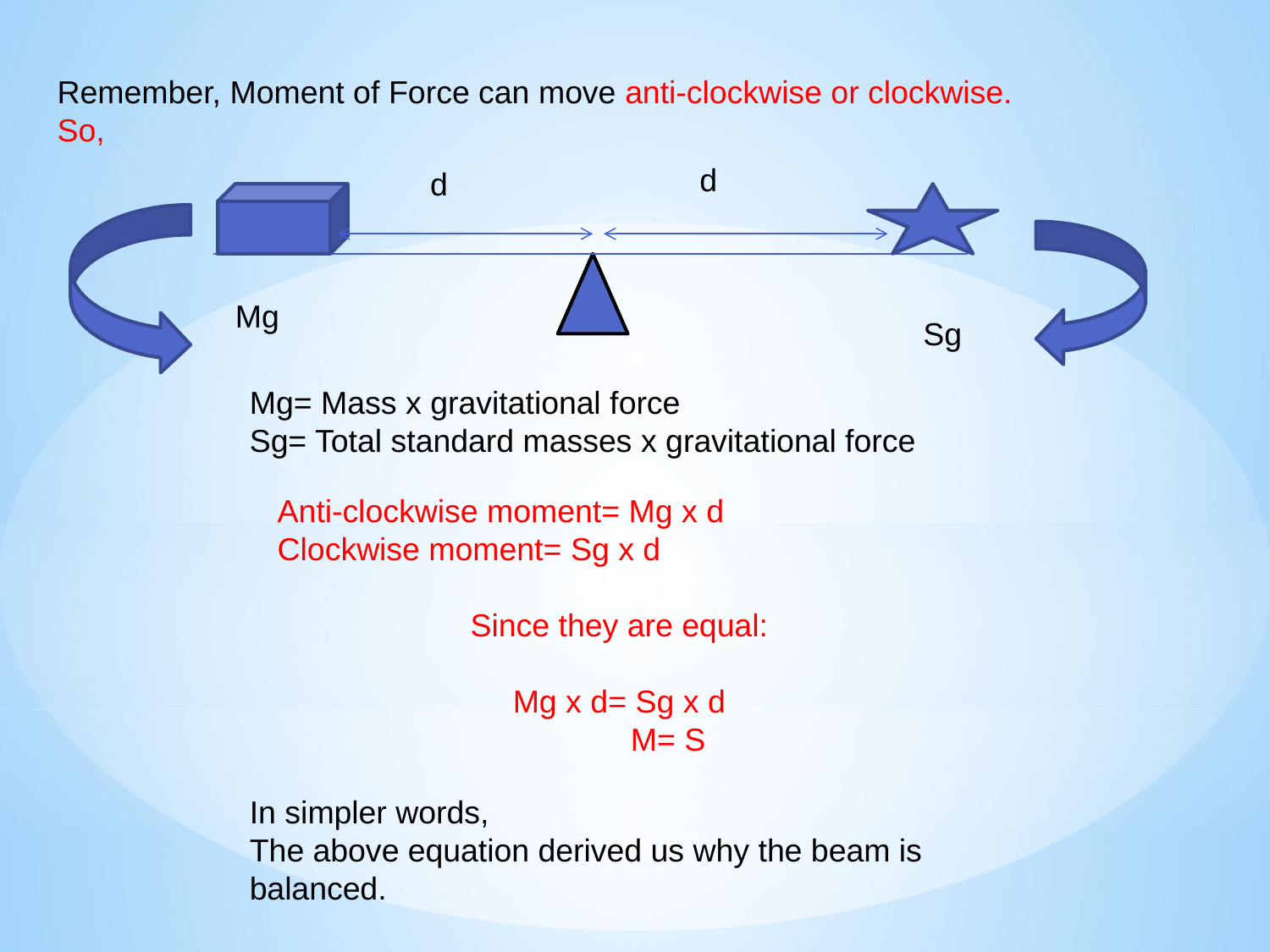

Remember, Moment of Force can move anti-clockwise or clockwise.
So,

d
d

Mg
Sg
Mg= Mass x gravitational force
Sg= Total standard masses x gravitational force
Anti-clockwise moment= Mg x d
Clockwise moment= Sg x d

Since they are equal:

Mg x d= Sg x d
          M= S
In simpler words,
The above equation derived us why the beam is balanced.